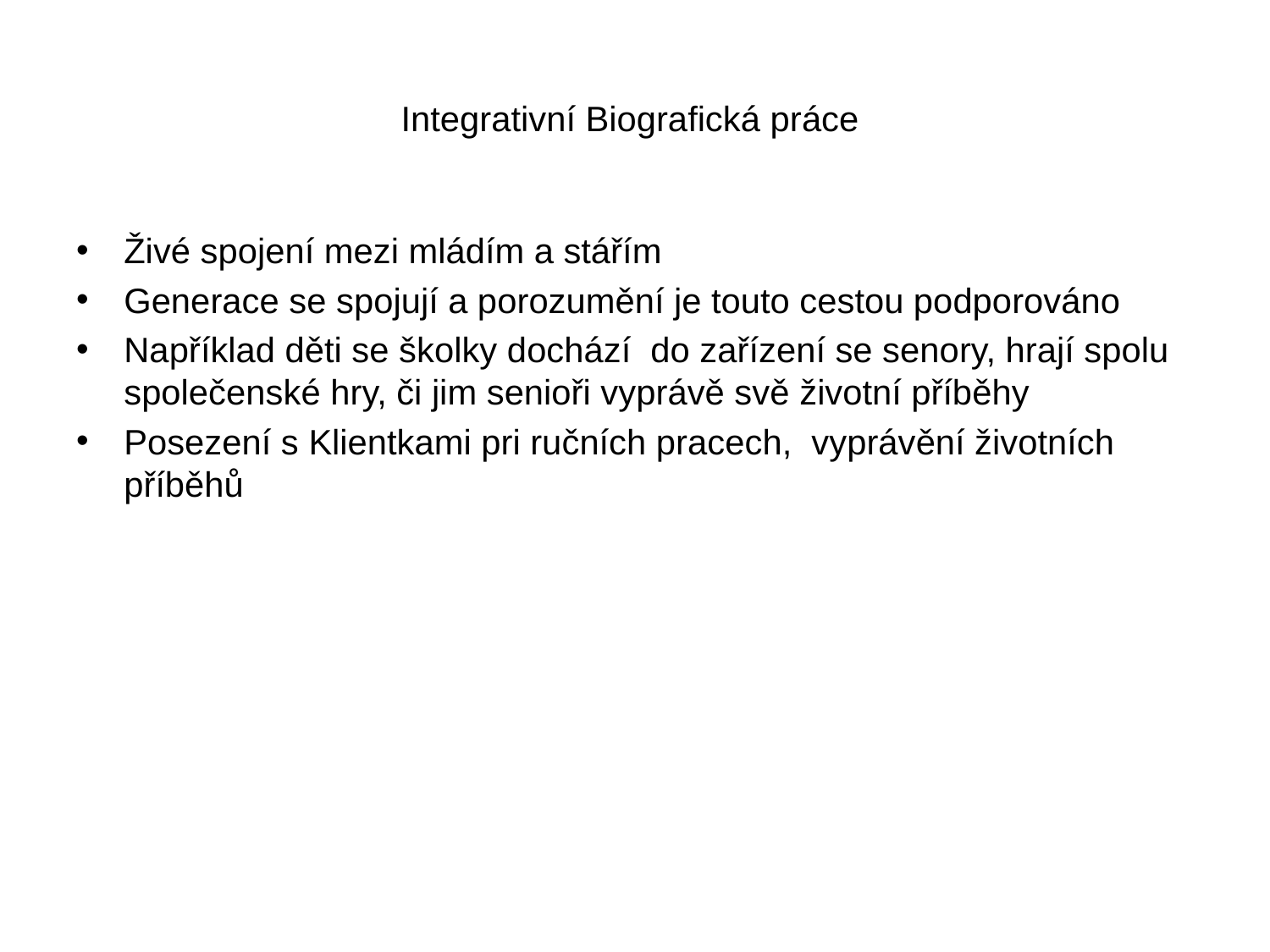

# Integrativní Biografická práce
Živé spojení mezi mládím a stářím
Generace se spojují a porozumění je touto cestou podporováno
Například děti se školky dochází  do zařízení se senory, hrají spolu společenské hry, či jim senioři vyprávě svě životní příběhy
Posezení s Klientkami pri ručních pracech,  vyprávění životních příběhů